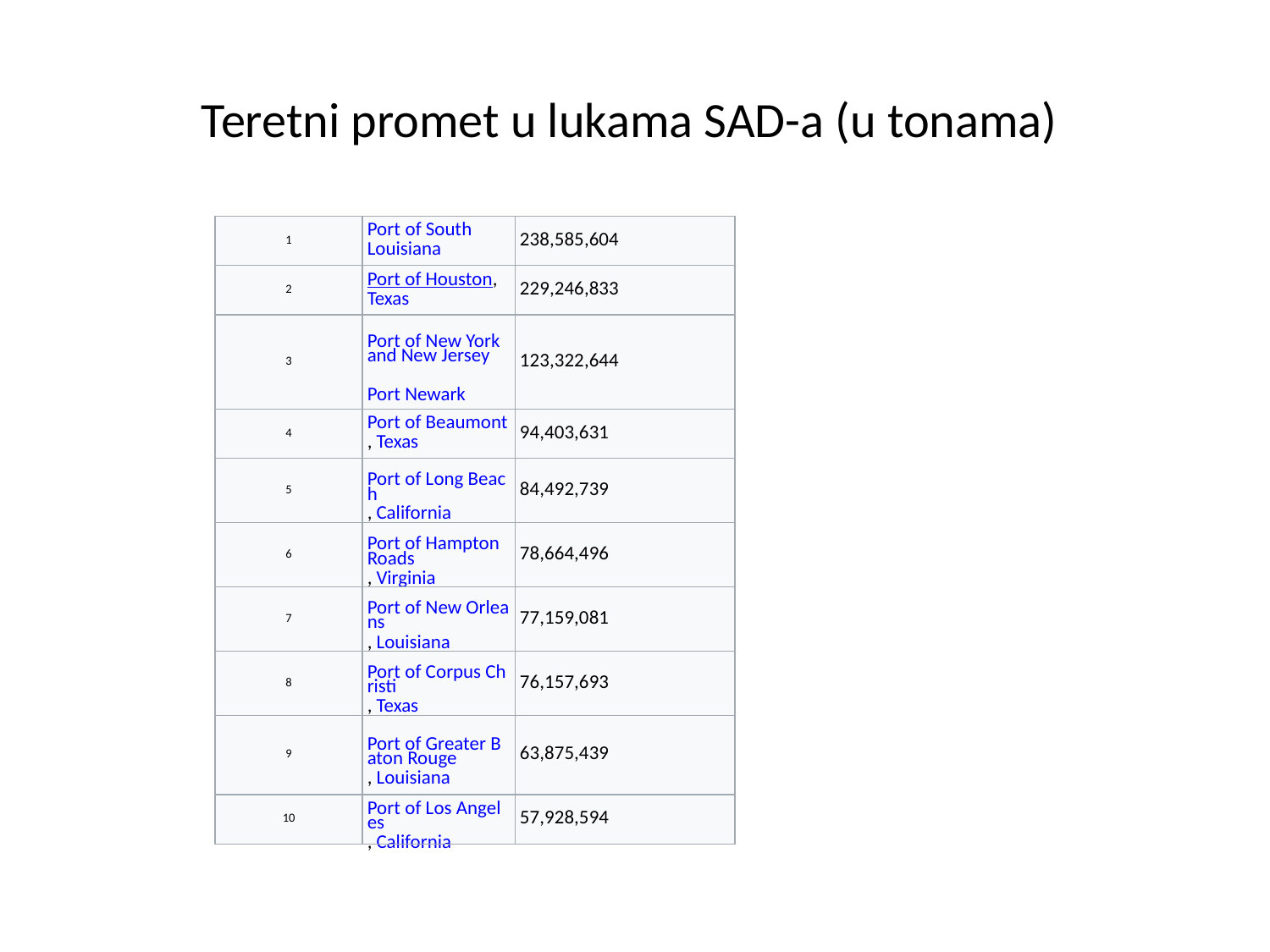

# Teretni promet u lukama SAD-a (u tonama)
| 1 | Port of South Louisiana | 238,585,604 |
| --- | --- | --- |
| 2 | Port of Houston, Texas | 229,246,833 |
| 3 | Port of New York and New Jersey Port Newark | 123,322,644 |
| 4 | Port of Beaumont, Texas | 94,403,631 |
| 5 | Port of Long Beach, California | 84,492,739 |
| 6 | Port of Hampton Roads, Virginia | 78,664,496 |
| 7 | Port of New Orleans, Louisiana | 77,159,081 |
| 8 | Port of Corpus Christi, Texas | 76,157,693 |
| 9 | Port of Greater Baton Rouge, Louisiana | 63,875,439 |
| 10 | Port of Los Angeles, California | 57,928,594 |